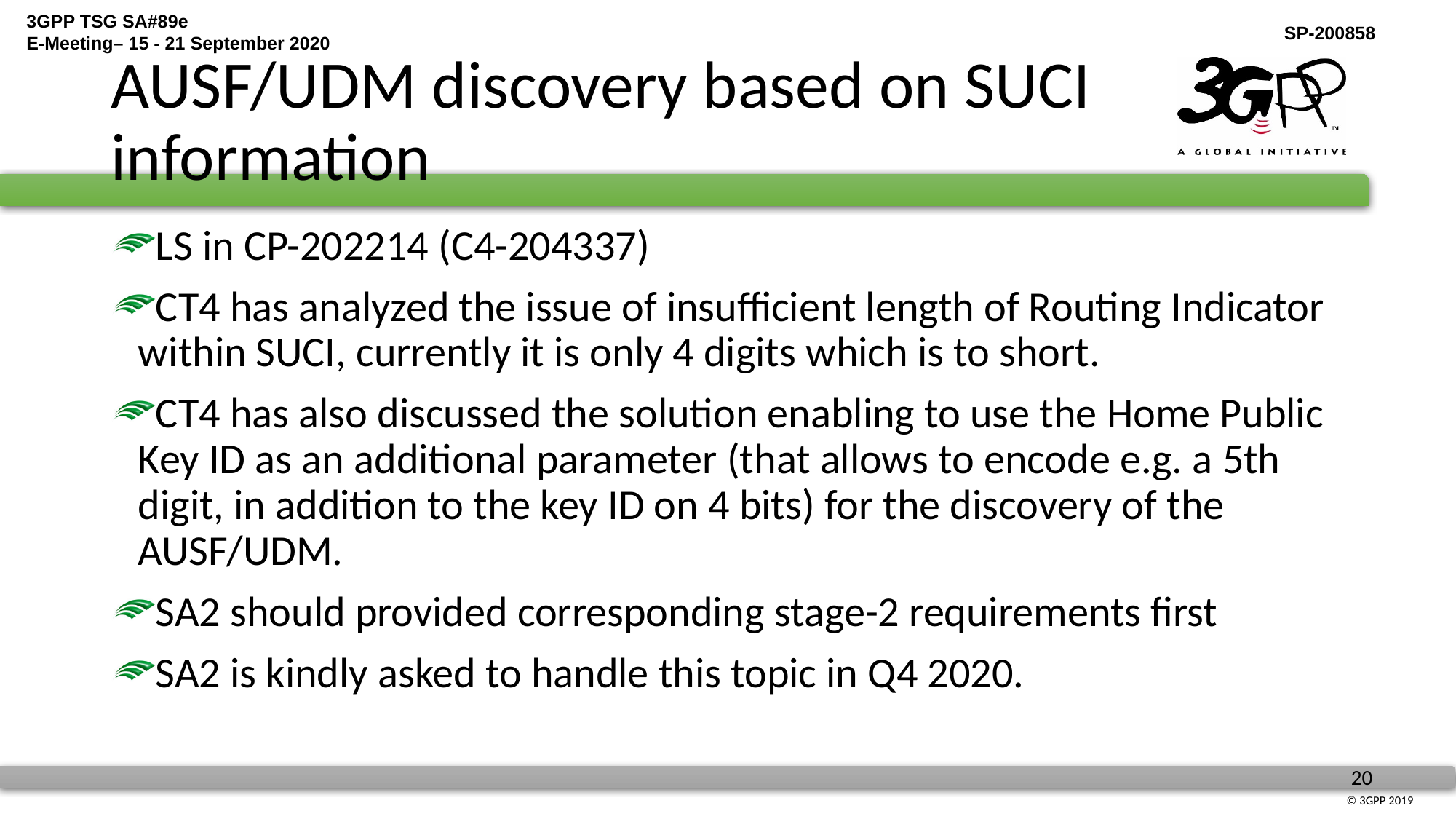

# AUSF/UDM discovery based on SUCI information
LS in CP-202214 (C4-204337)
CT4 has analyzed the issue of insufficient length of Routing Indicator within SUCI, currently it is only 4 digits which is to short.
CT4 has also discussed the solution enabling to use the Home Public Key ID as an additional parameter (that allows to encode e.g. a 5th digit, in addition to the key ID on 4 bits) for the discovery of the AUSF/UDM.
SA2 should provided corresponding stage-2 requirements first
SA2 is kindly asked to handle this topic in Q4 2020.